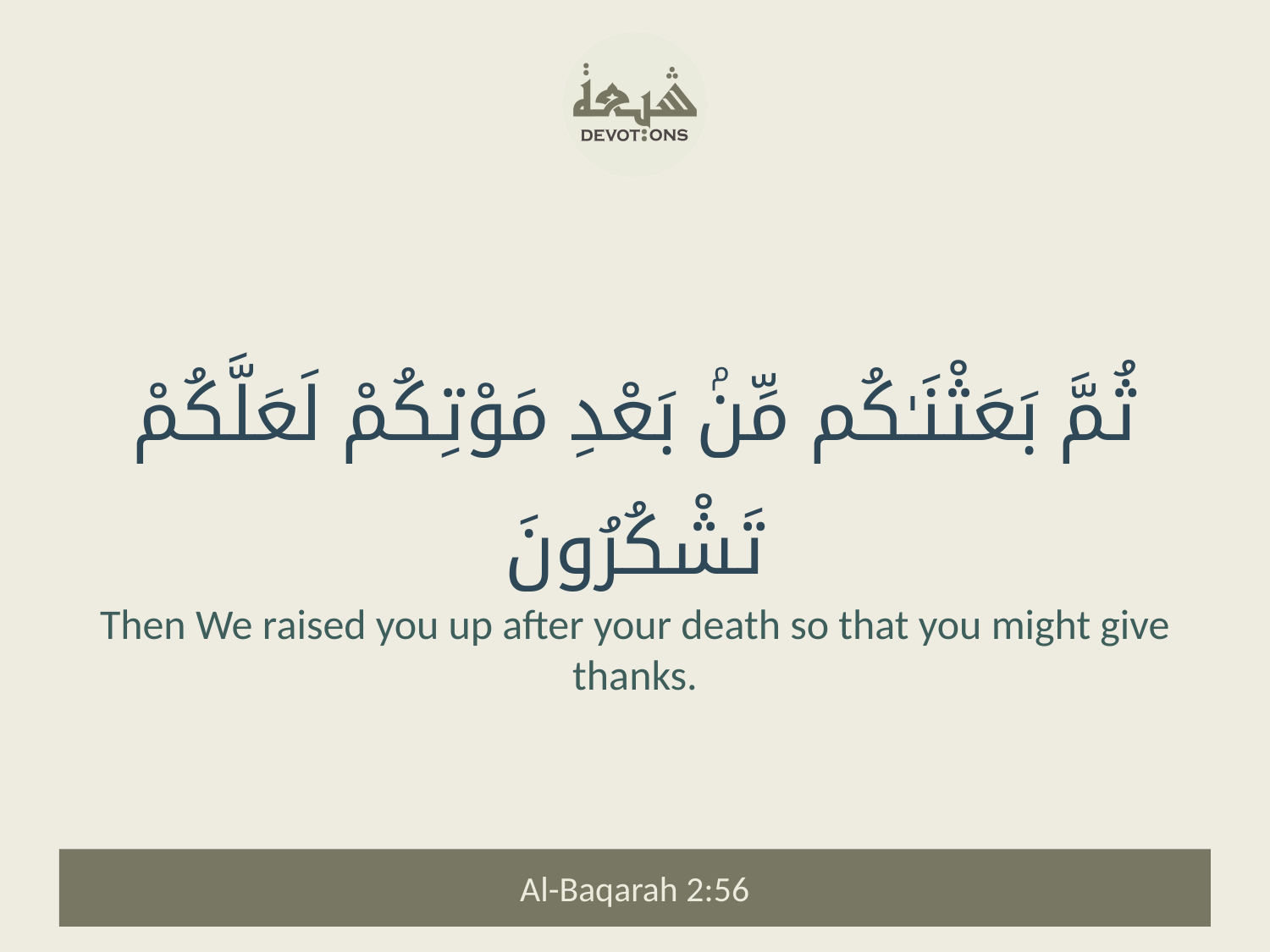

ثُمَّ بَعَثْنَـٰكُم مِّنۢ بَعْدِ مَوْتِكُمْ لَعَلَّكُمْ تَشْكُرُونَ
Then We raised you up after your death so that you might give thanks.
Al-Baqarah 2:56